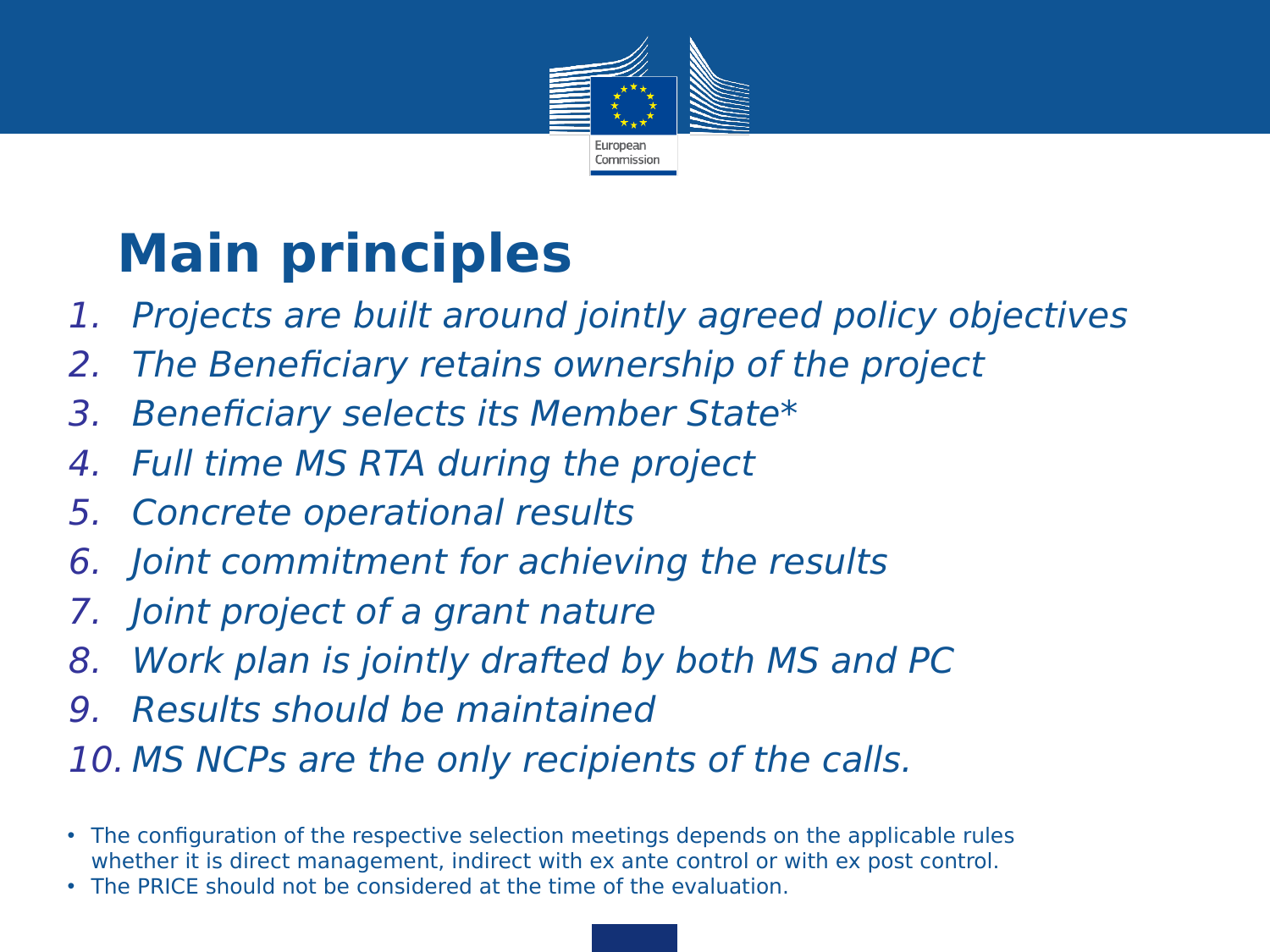

# Main principles
Projects are built around jointly agreed policy objectives
The Beneficiary retains ownership of the project
Beneficiary selects its Member State*
Full time MS RTA during the project
Concrete operational results
Joint commitment for achieving the results
Joint project of a grant nature
Work plan is jointly drafted by both MS and PC
Results should be maintained
MS NCPs are the only recipients of the calls.
The configuration of the respective selection meetings depends on the applicable rules whether it is direct management, indirect with ex ante control or with ex post control.
The PRICE should not be considered at the time of the evaluation.